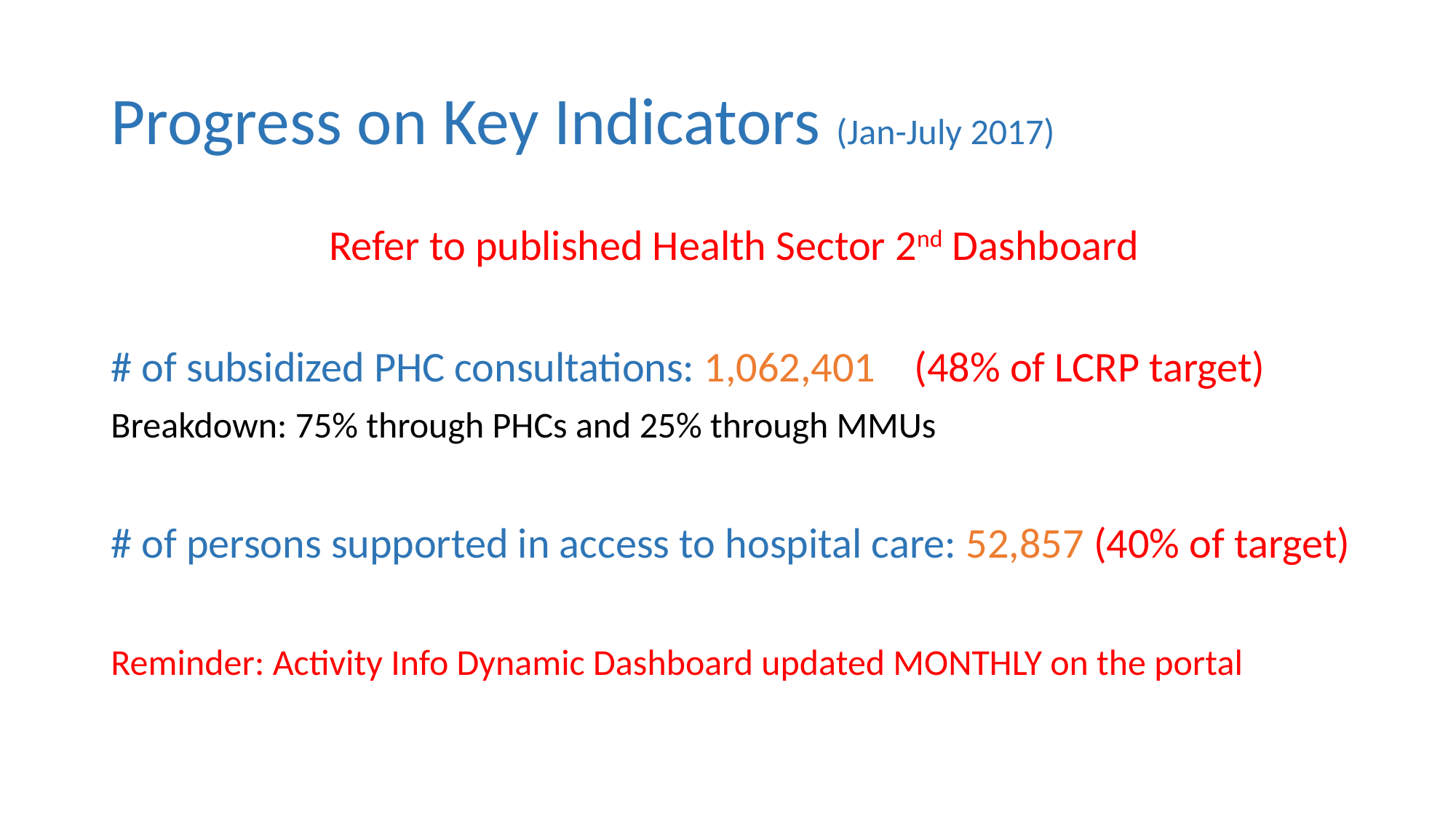

# Progress on Key Indicators (Jan-July 2017)
		Refer to published Health Sector 2nd Dashboard

# of subsidized PHC consultations: 1,062,401    (48% of LCRP target)
Breakdown: 75% through PHCs and 25% through MMUs

# of persons supported in access to hospital care: 52,857 (40% of target)

Reminder: Activity Info Dynamic Dashboard updated MONTHLY on the portal